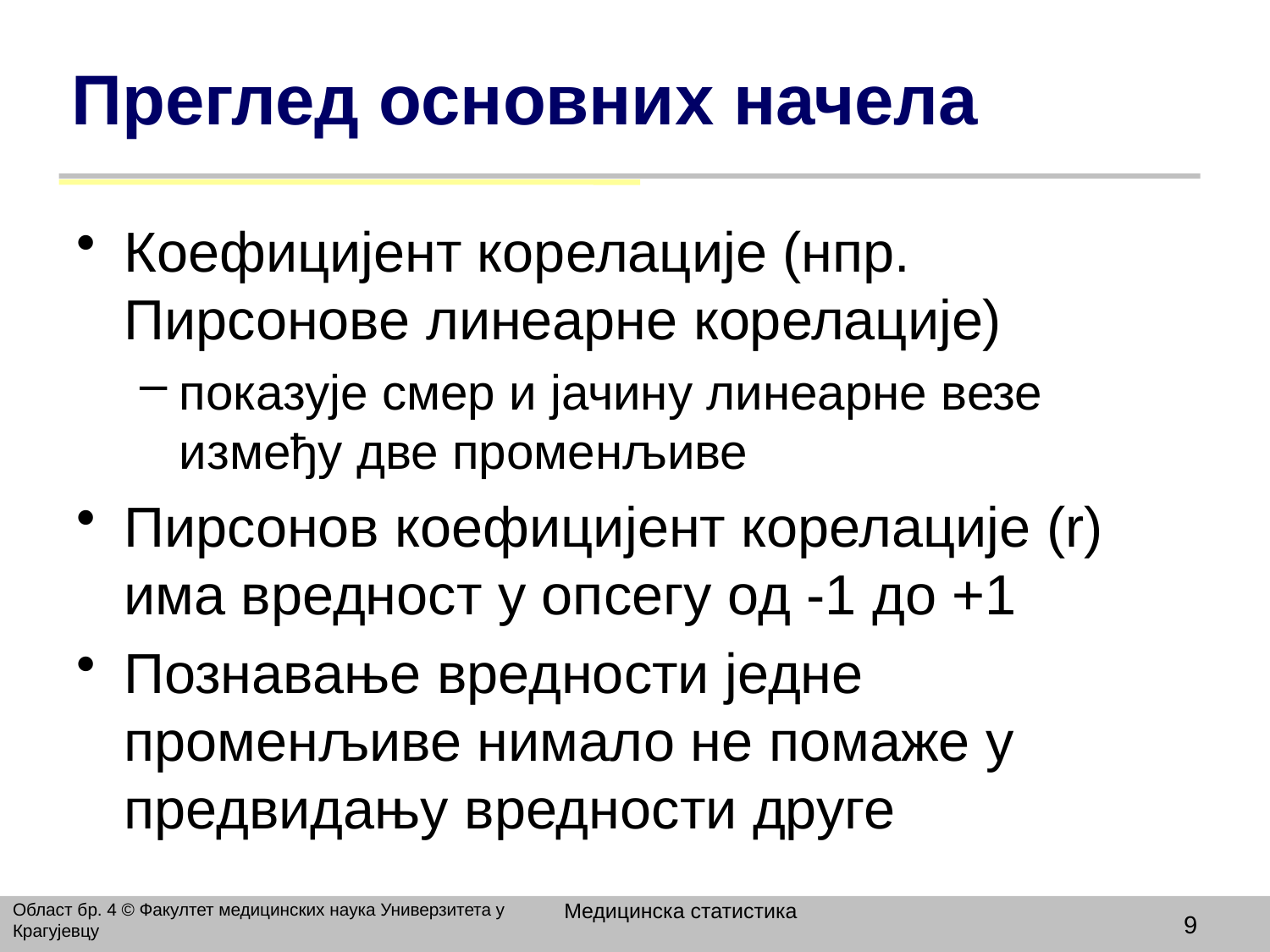

# Преглед основних начела
Коефицијент корелације (нпр. Пирсонове линеарне корелације)
показује смер и јачину линеарне везе између две променљиве
Пирсонов коефицијент корелације (r) има вредност у опсегу од -1 до +1
Познавање вредности једне променљиве нимало не помаже у предвидању вредности друге

Медицинска статистика
Област бр. 4 © Факултет медицинских наука Универзитета у Крагујевцу
9